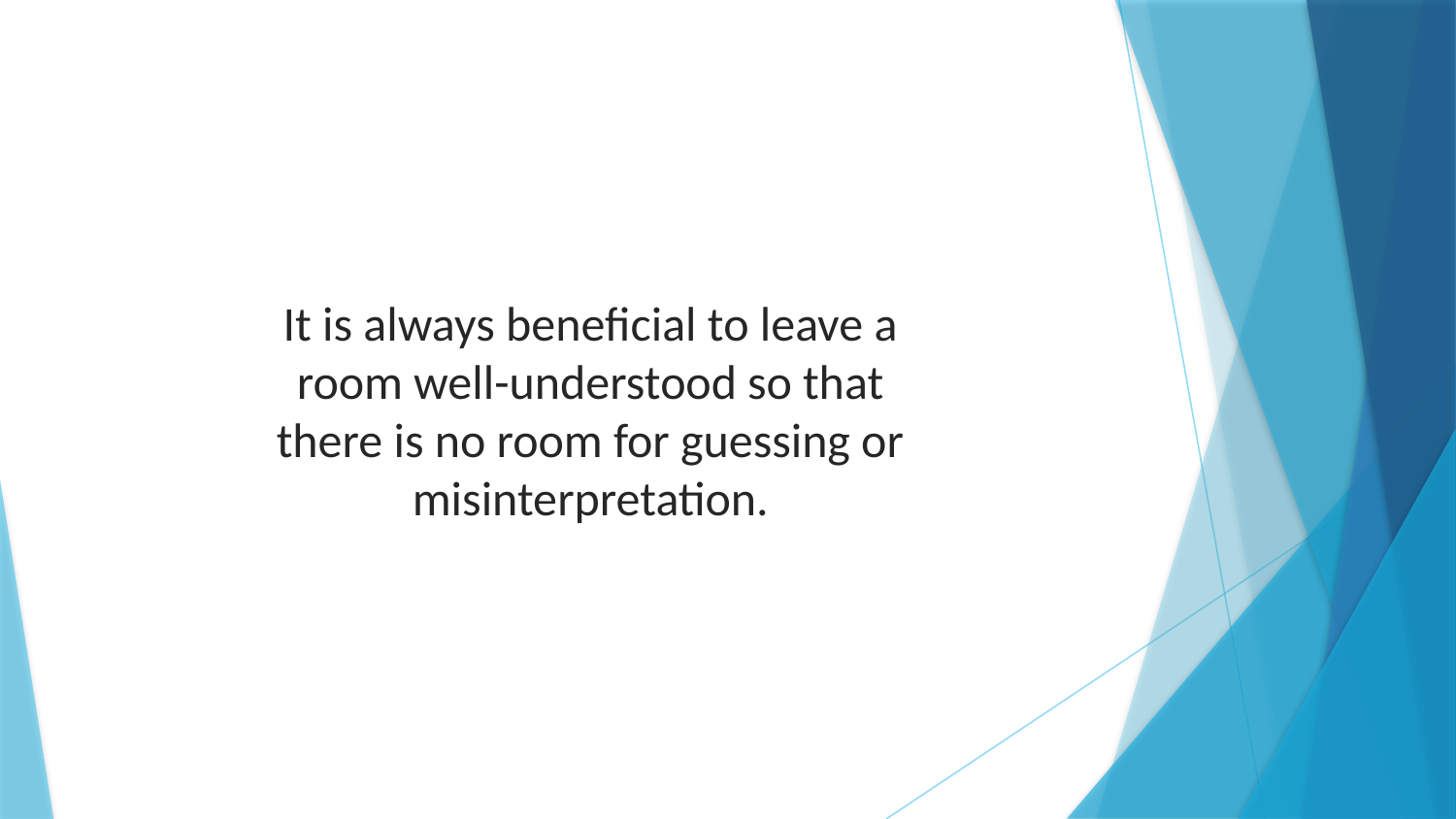

It is always beneficial to leave a room well-understood so that there is no room for guessing or misinterpretation.